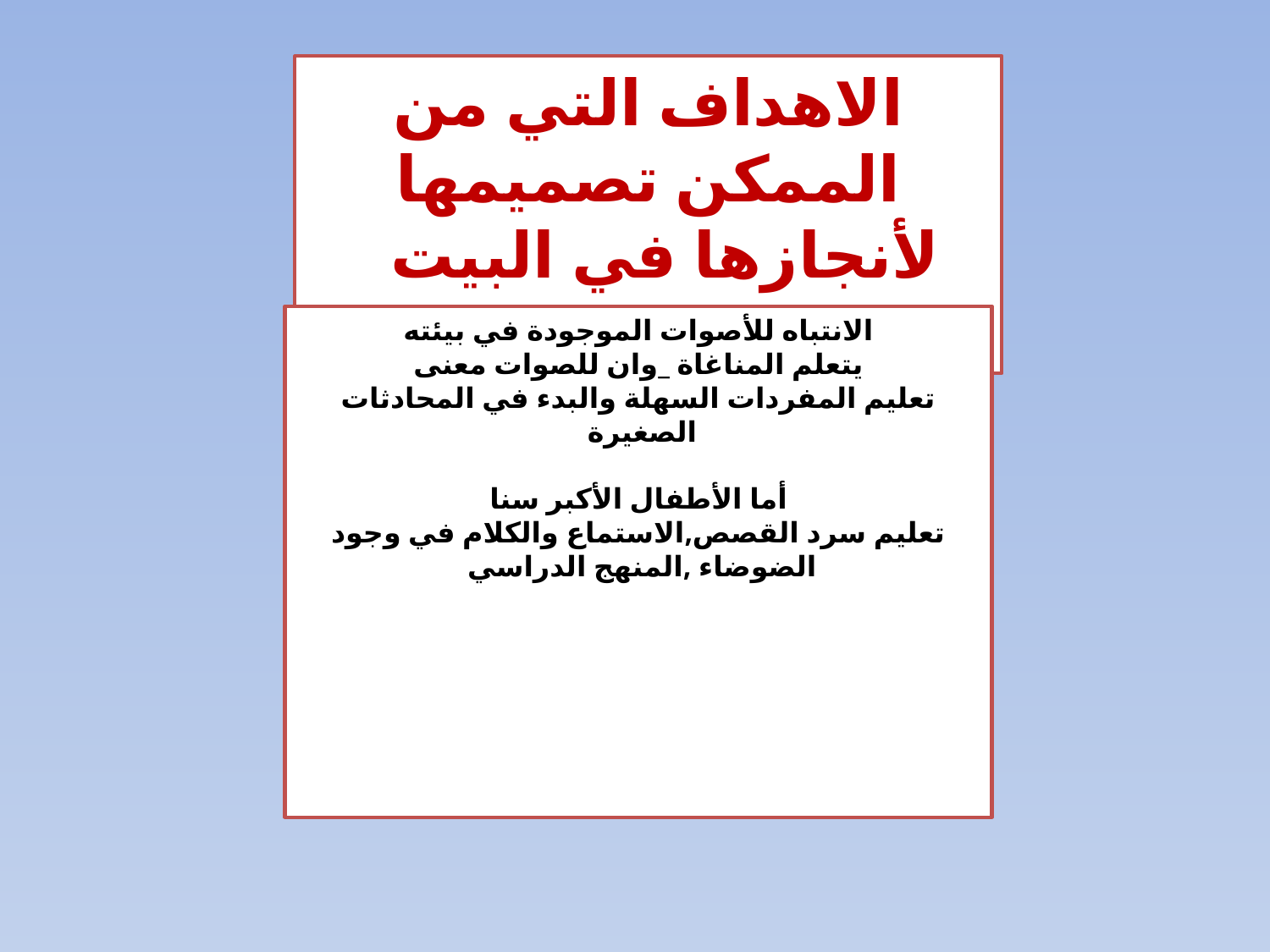

الاهداف التي من الممكن تصميمها لأنجازها في البيت

الانتباه للأصوات الموجودة في بيئته
يتعلم المناغاة _وان للصوات معنى
تعليم المفردات السهلة والبدء في المحادثات الصغيرة

أما الأطفال الأكبر سنا
تعليم سرد القصص,الاستماع والكلام في وجود الضوضاء ,المنهج الدراسي